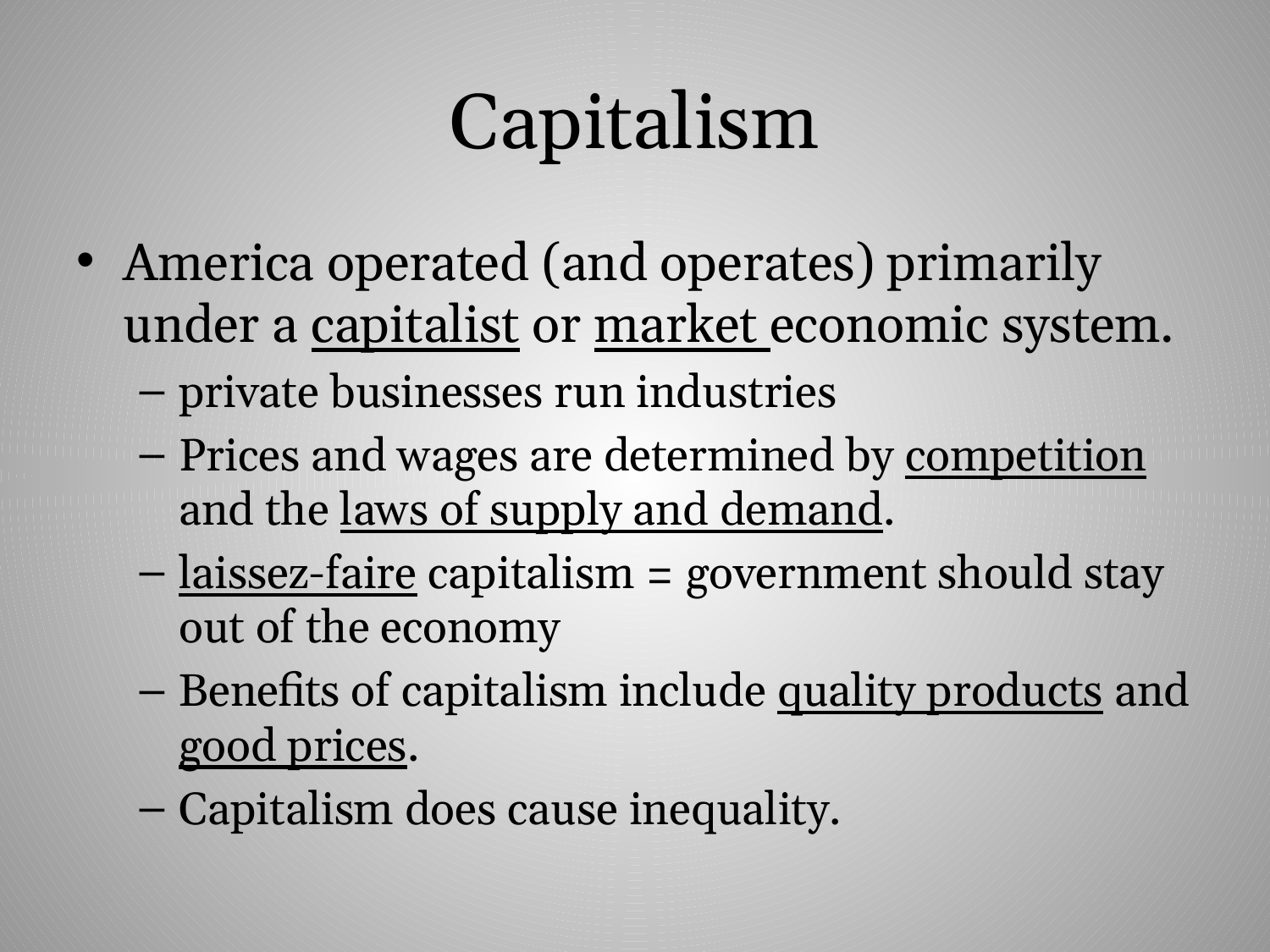

# Capitalism
America operated (and operates) primarily under a capitalist or market economic system.
private businesses run industries
Prices and wages are determined by competition and the laws of supply and demand.
laissez-faire capitalism = government should stay out of the economy
Benefits of capitalism include quality products and good prices.
Capitalism does cause inequality.